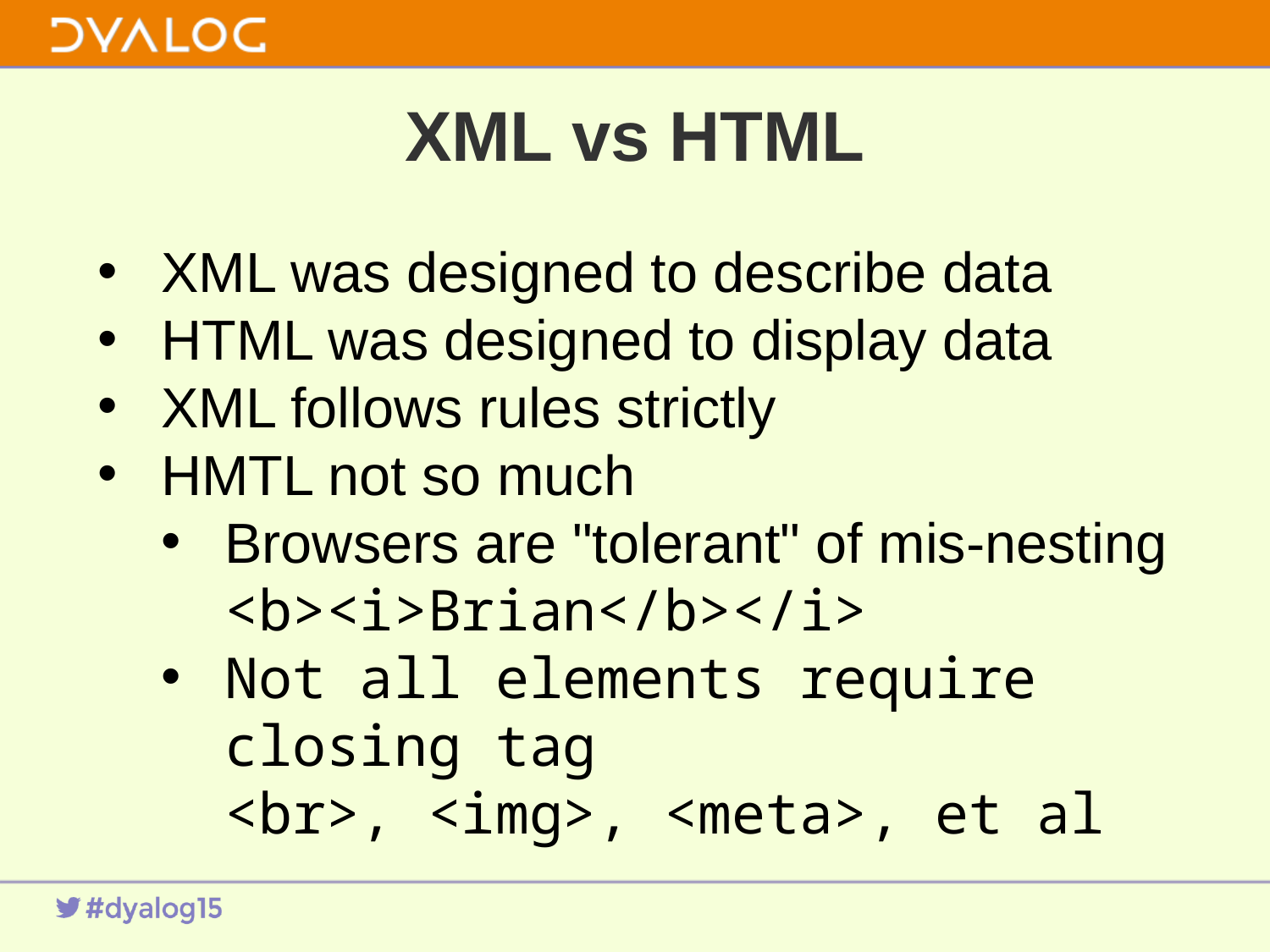

# XML vs HTML
XML was designed to describe data
HTML was designed to display data
XML follows rules strictly
HMTL not so much
Browsers are "tolerant" of mis-nesting
<b><i>Brian</b></i>
Not all elements require closing tag
<br>, <img>, <meta>, et al